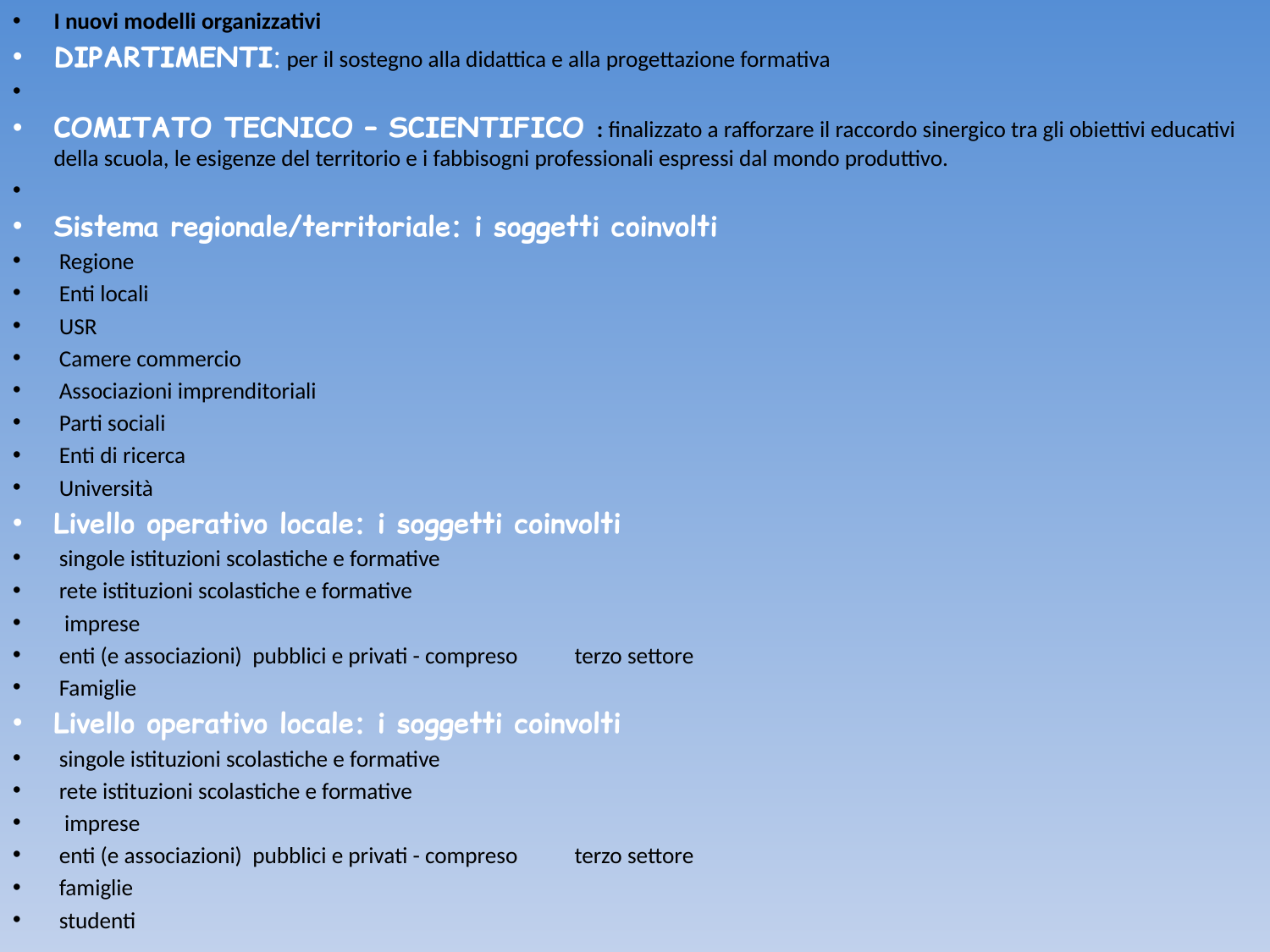

I nuovi modelli organizzativi
DIPARTIMENTI: per il sostegno alla didattica e alla progettazione formativa

COMITATO TECNICO – SCIENTIFICO : finalizzato a rafforzare il raccordo sinergico tra gli obiettivi educativi della scuola, le esigenze del territorio e i fabbisogni professionali espressi dal mondo produttivo.

Sistema regionale/territoriale: i soggetti coinvolti
 Regione
 Enti locali
 USR
 Camere commercio
 Associazioni imprenditoriali
 Parti sociali
 Enti di ricerca
 Università
Livello operativo locale: i soggetti coinvolti
 singole istituzioni scolastiche e formative
 rete istituzioni scolastiche e formative
  imprese
 enti (e associazioni)  pubblici e privati - compreso       	terzo settore
 Famiglie
Livello operativo locale: i soggetti coinvolti
 singole istituzioni scolastiche e formative
 rete istituzioni scolastiche e formative
  imprese
 enti (e associazioni)  pubblici e privati - compreso       	terzo settore
 famiglie
 studenti